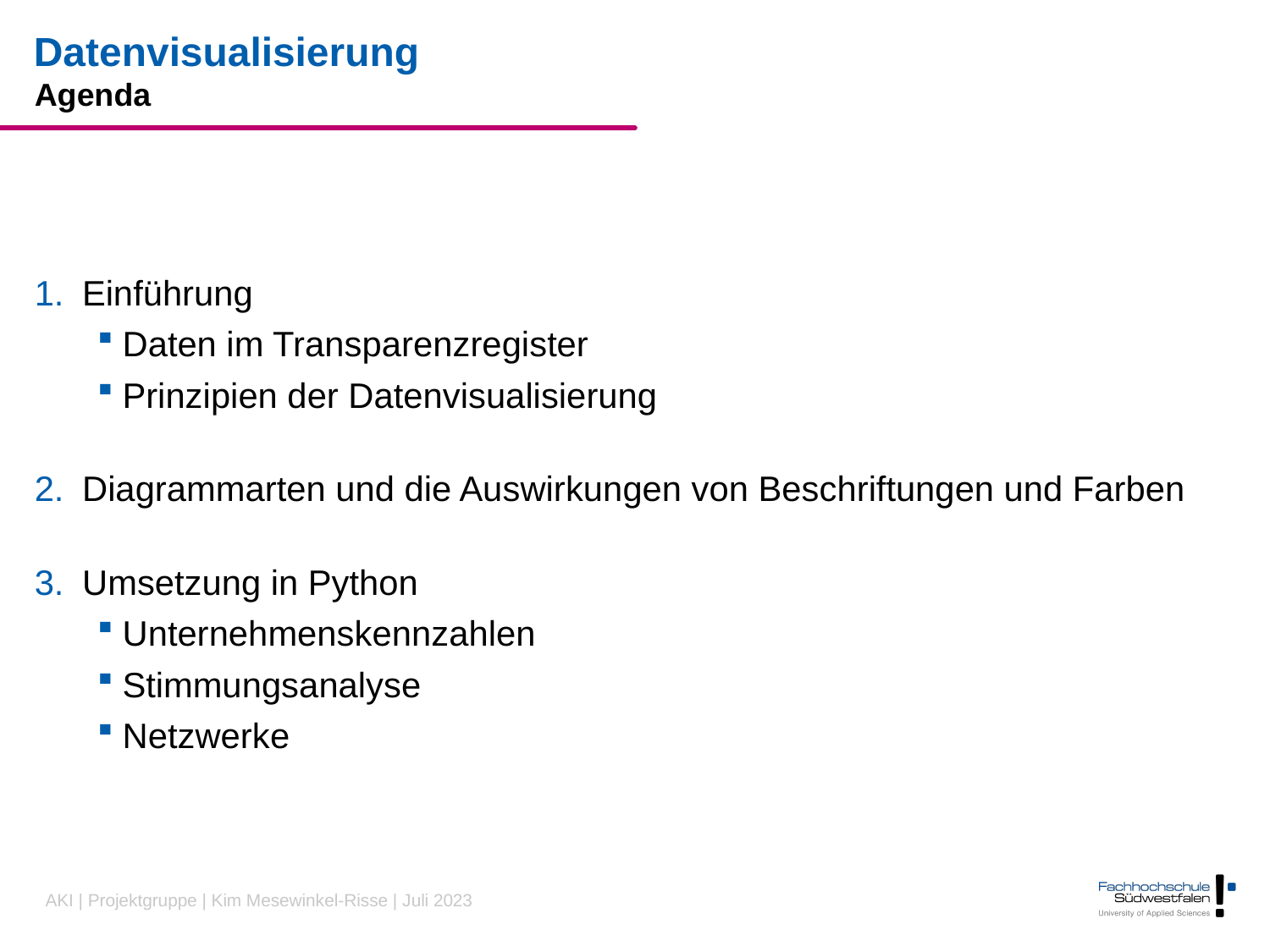

# Datenvisualisierung
Agenda
Einführung
Daten im Transparenzregister
Prinzipien der Datenvisualisierung
Diagrammarten und die Auswirkungen von Beschriftungen und Farben
Umsetzung in Python
Unternehmenskennzahlen
Stimmungsanalyse
Netzwerke
AKI | Projektgruppe | Kim Mesewinkel-Risse | Juli 2023